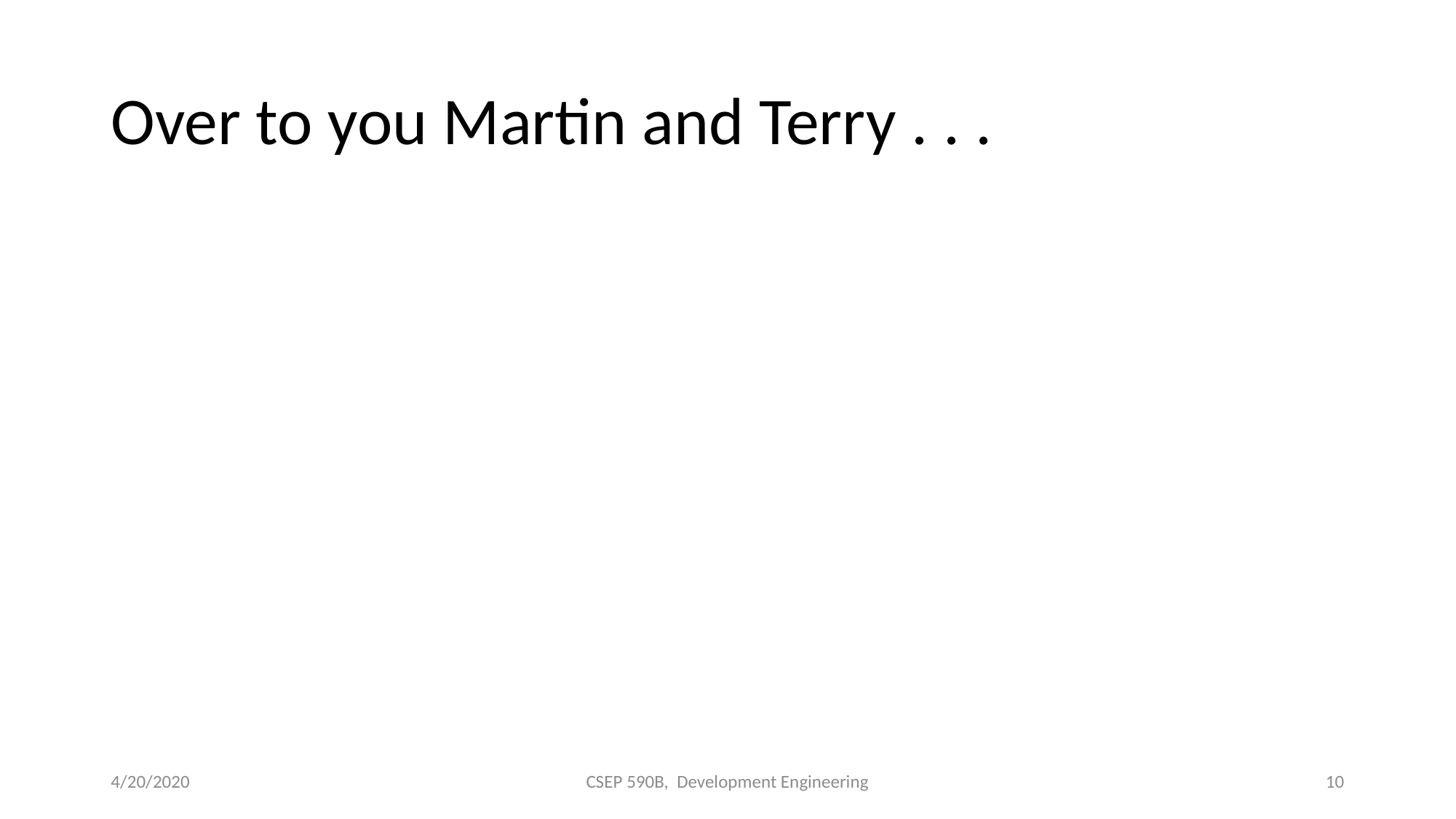

# Over to you Martin and Terry . . .

4/20/2020
CSEP 590B,  Development Engineering
10